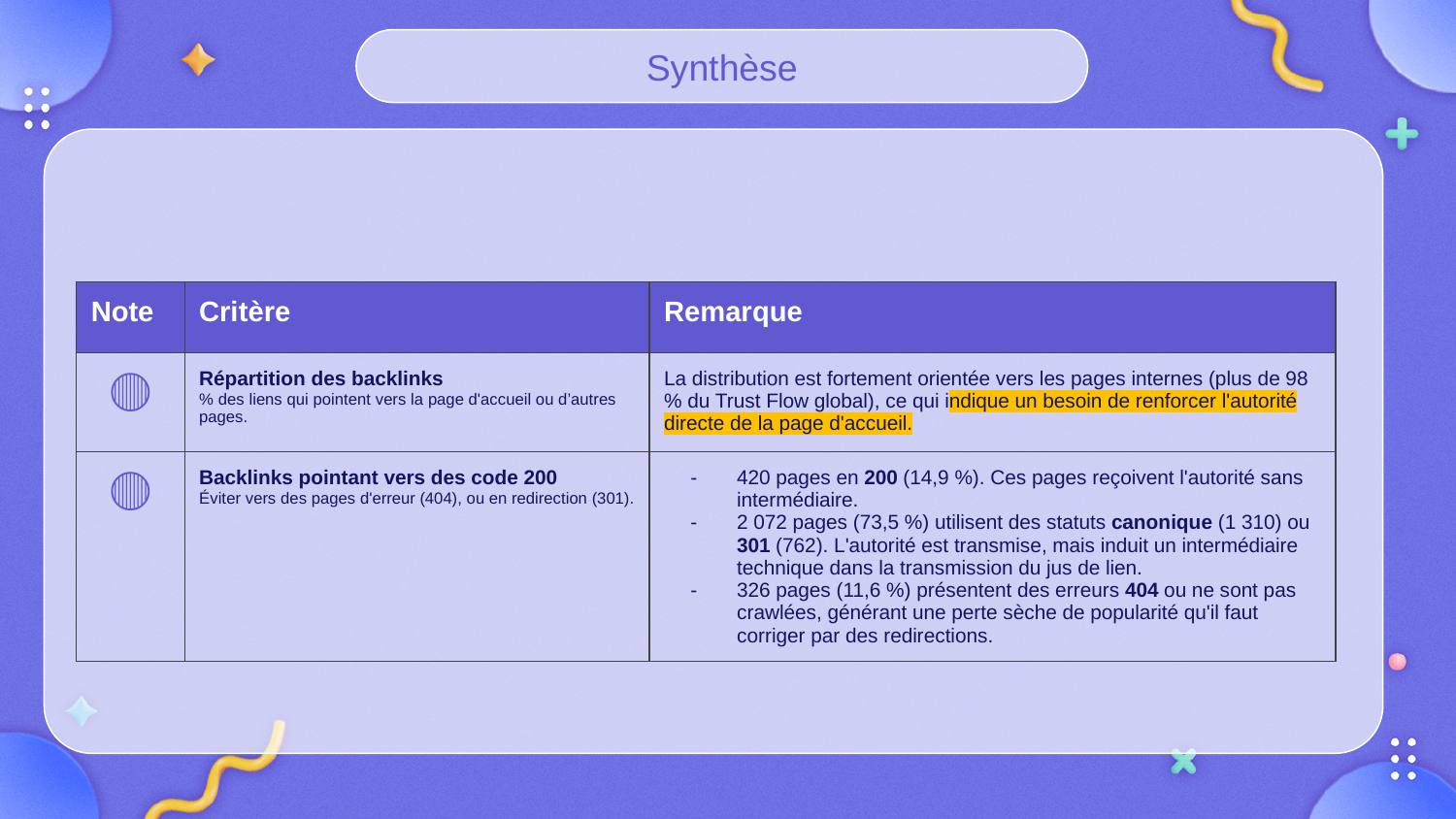

Synthèse

| Note | Critère | Remarque |
| --- | --- | --- |
| 🔴 | Répartition des backlinks % des liens qui pointent vers la page d'accueil ou d’autres pages. | La distribution est fortement orientée vers les pages internes (plus de 98 % du Trust Flow global), ce qui indique un besoin de renforcer l'autorité directe de la page d'accueil. |
| 🔴 | Backlinks pointant vers des code 200 Éviter vers des pages d'erreur (404), ou en redirection (301). | 420 pages en 200 (14,9 %). Ces pages reçoivent l'autorité sans intermédiaire. 2 072 pages (73,5 %) utilisent des statuts canonique (1 310) ou 301 (762). L'autorité est transmise, mais induit un intermédiaire technique dans la transmission du jus de lien. 326 pages (11,6 %) présentent des erreurs 404 ou ne sont pas crawlées, générant une perte sèche de popularité qu'il faut corriger par des redirections. |